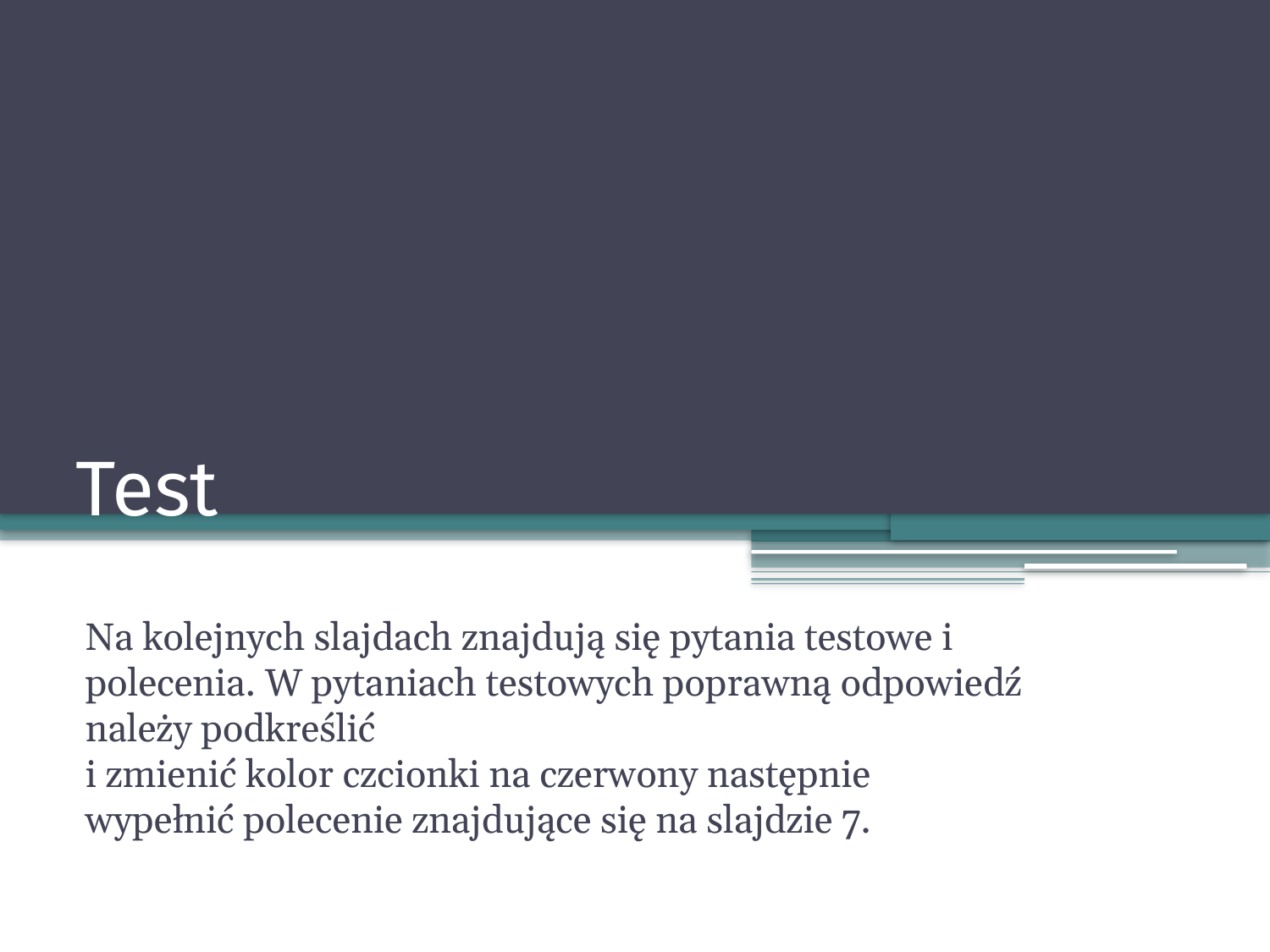

# Test
Na kolejnych slajdach znajdują się pytania testowe i polecenia. W pytaniach testowych poprawną odpowiedź należy podkreślić
i zmienić kolor czcionki na czerwony następnie wypełnić polecenie znajdujące się na slajdzie 7.